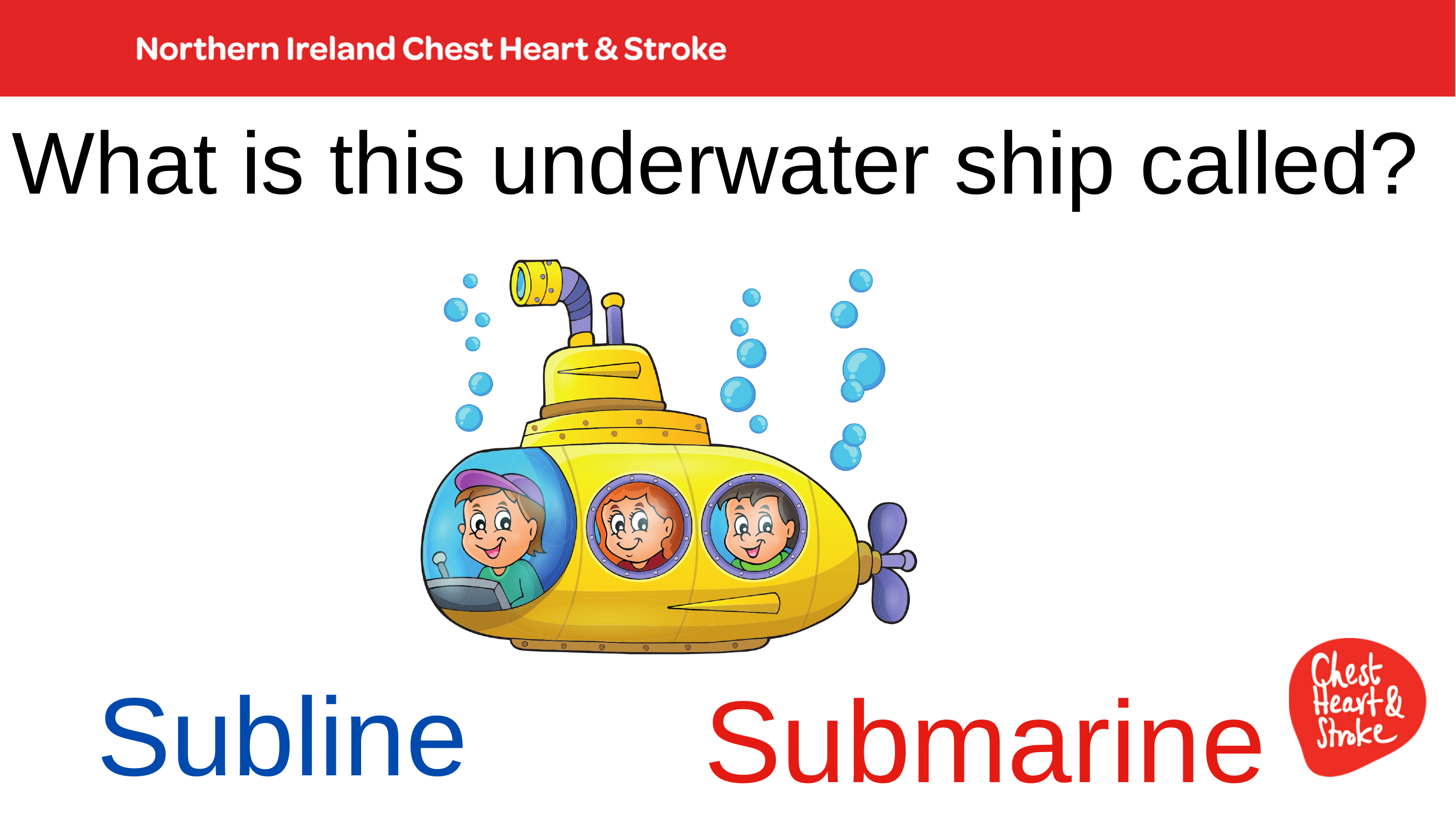

What is this underwater ship called?

Subline
Submarine